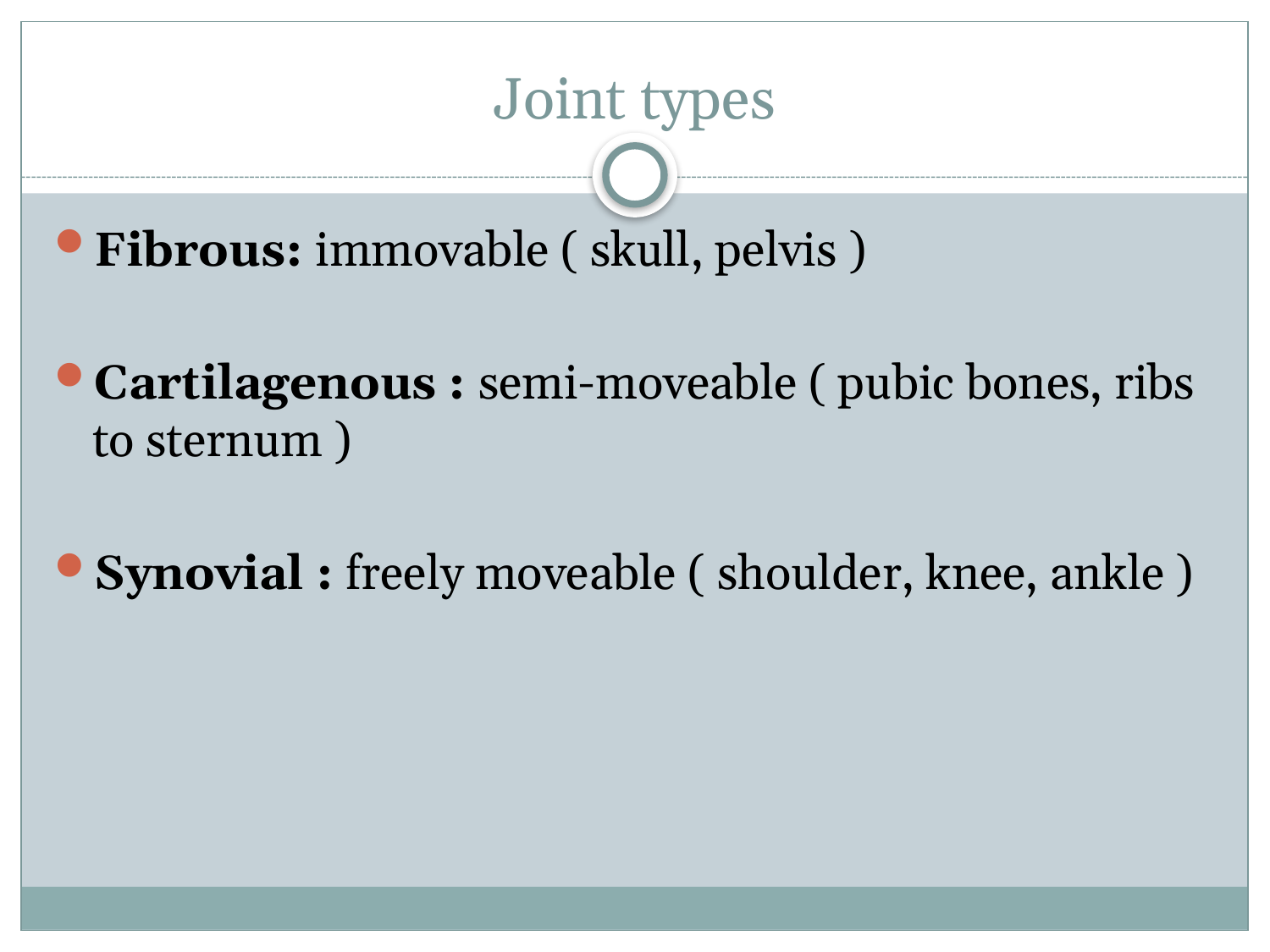

# Joint types
Fibrous: immovable ( skull, pelvis )

Cartilagenous : semi-moveable ( pubic bones, ribs to sternum )

Synovial : freely moveable ( shoulder, knee, ankle )